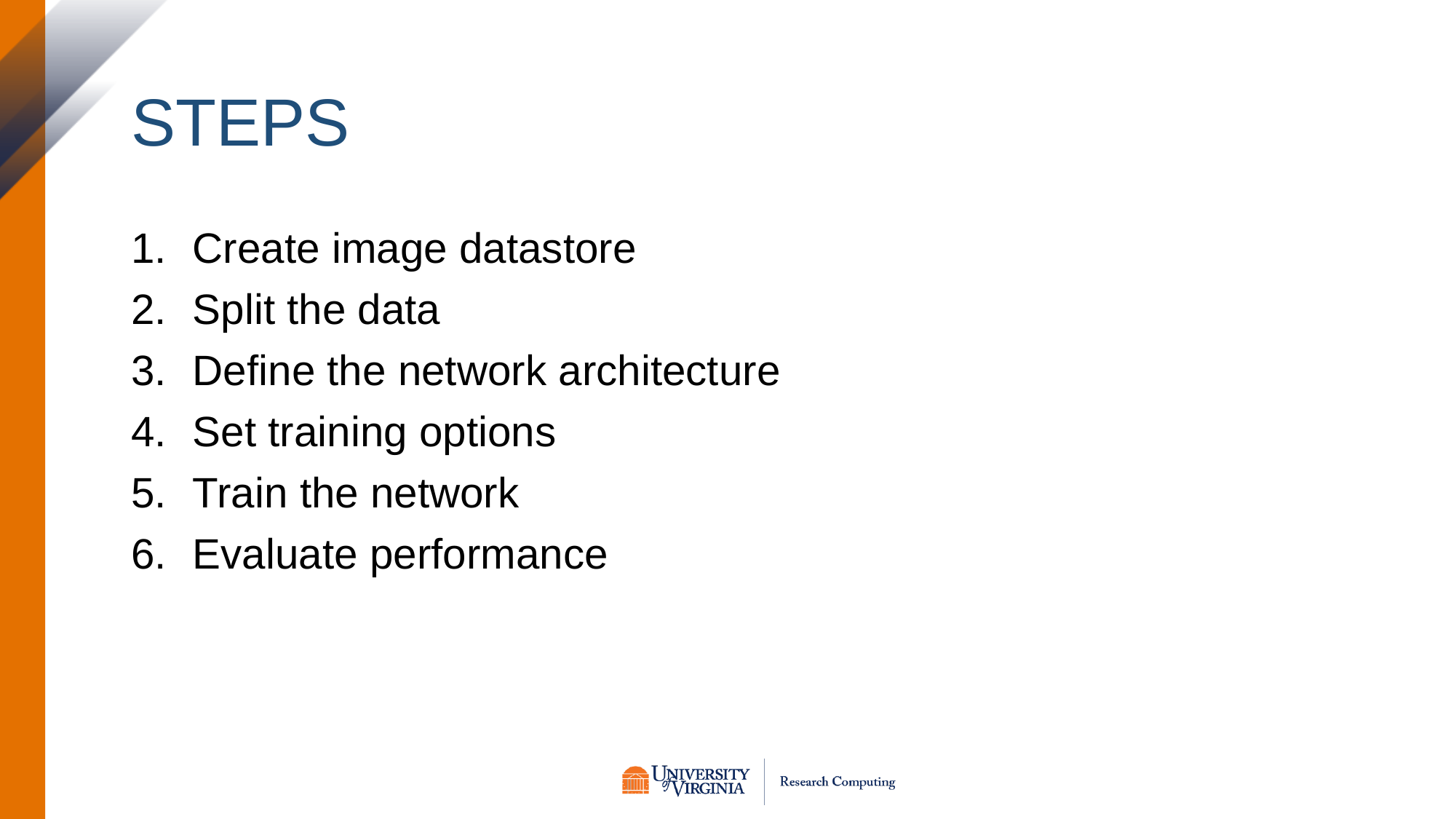

# Steps
Create image datastore
Split the data
Define the network architecture
Set training options
Train the network
Evaluate performance